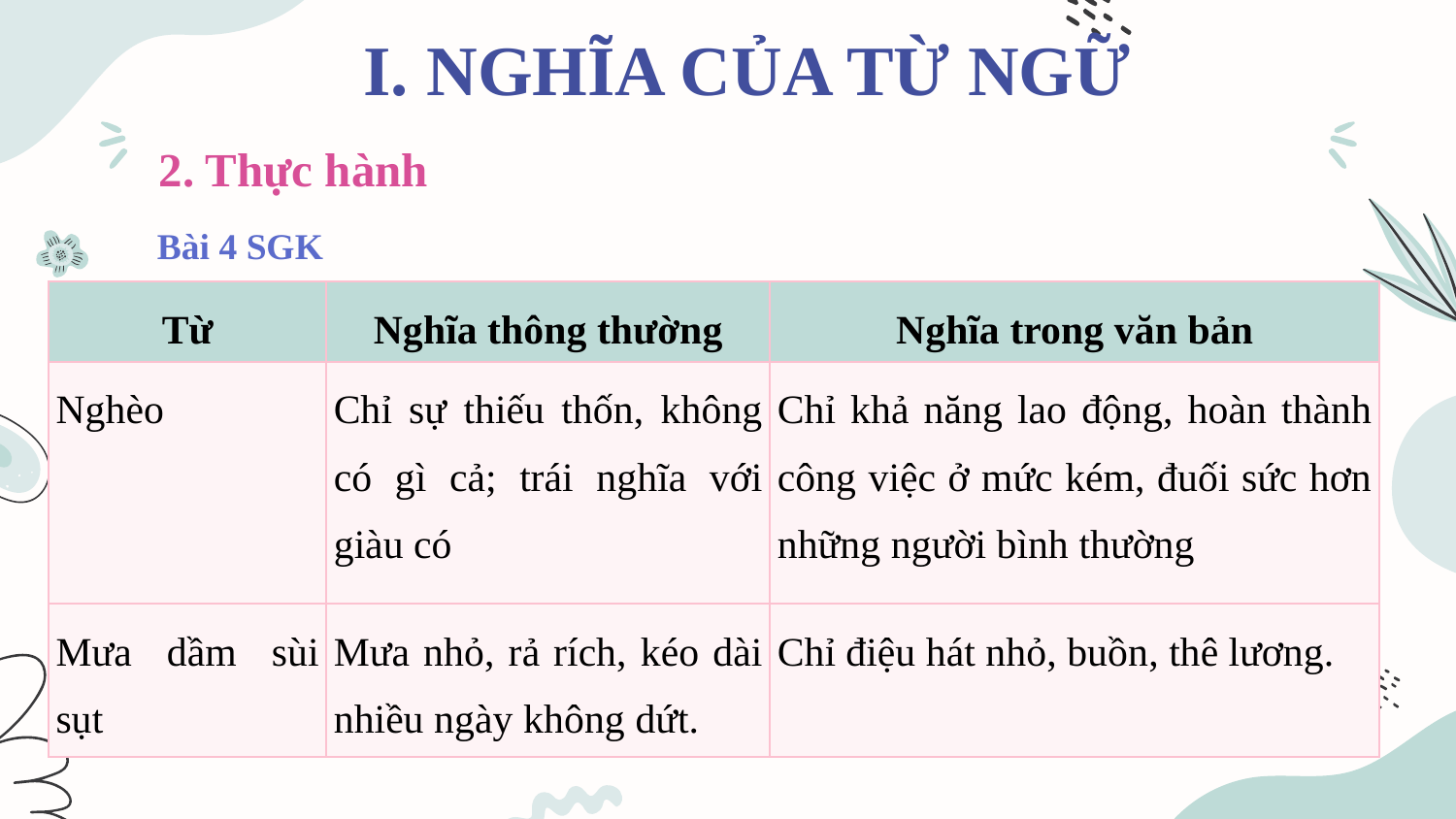

I. NGHĨA CỦA TỪ NGỮ
2. Thực hành
Bài 4 SGK tr.20
| Từ | Nghĩa thông thường | Nghĩa trong văn bản |
| --- | --- | --- |
| Nghèo | Chỉ sự thiếu thốn, không có gì cả; trái nghĩa với giàu có | Chỉ khả năng lao động, hoàn thành công việc ở mức kém, đuối sức hơn những người bình thường |
| Mưa dầm sùi sụt | Mưa nhỏ, rả rích, kéo dài nhiều ngày không dứt. | Chỉ điệu hát nhỏ, buồn, thê lương. |